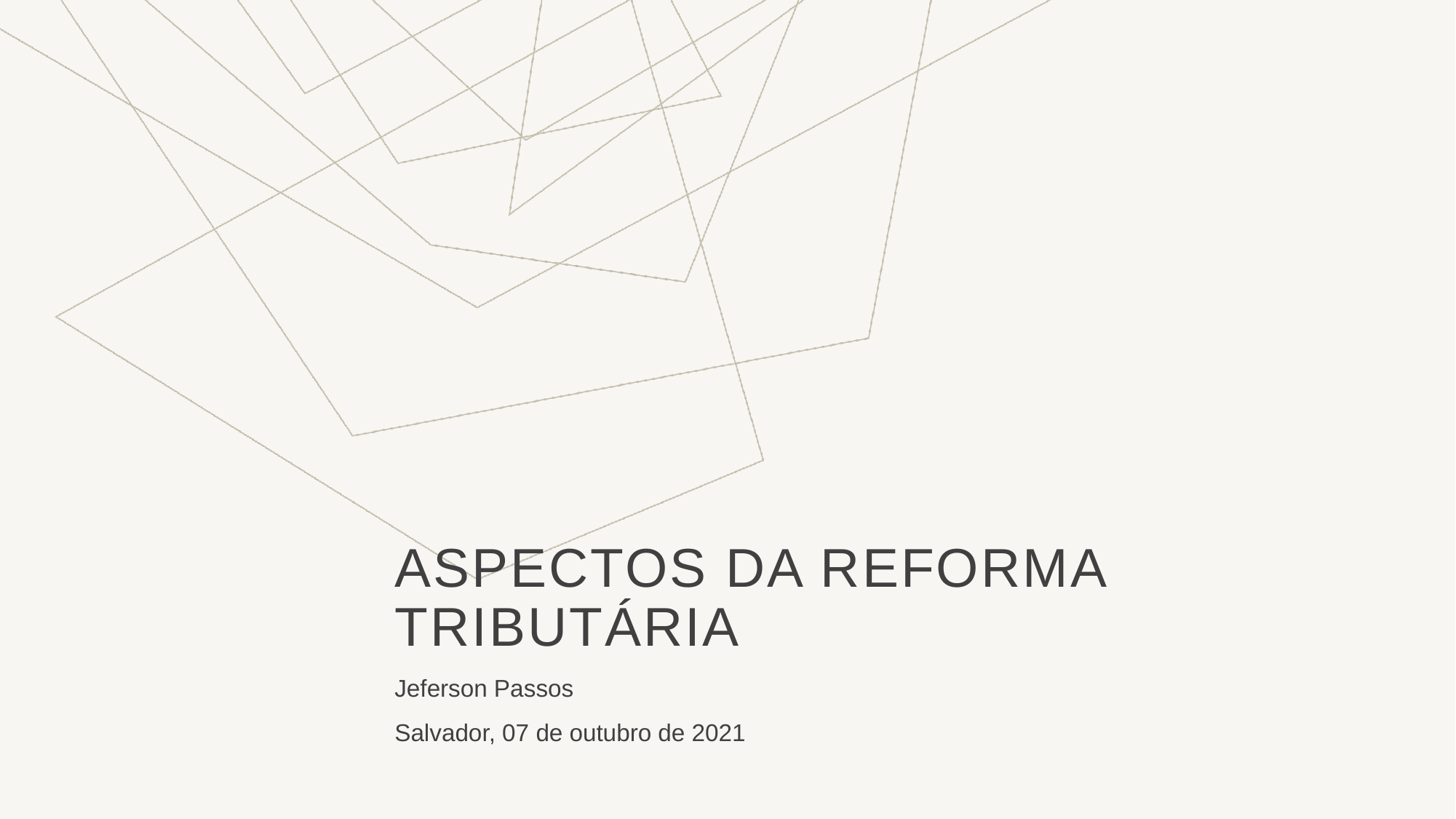

# Aspectos da reforma tributária
Jeferson Passos
Salvador, 07 de outubro de 2021